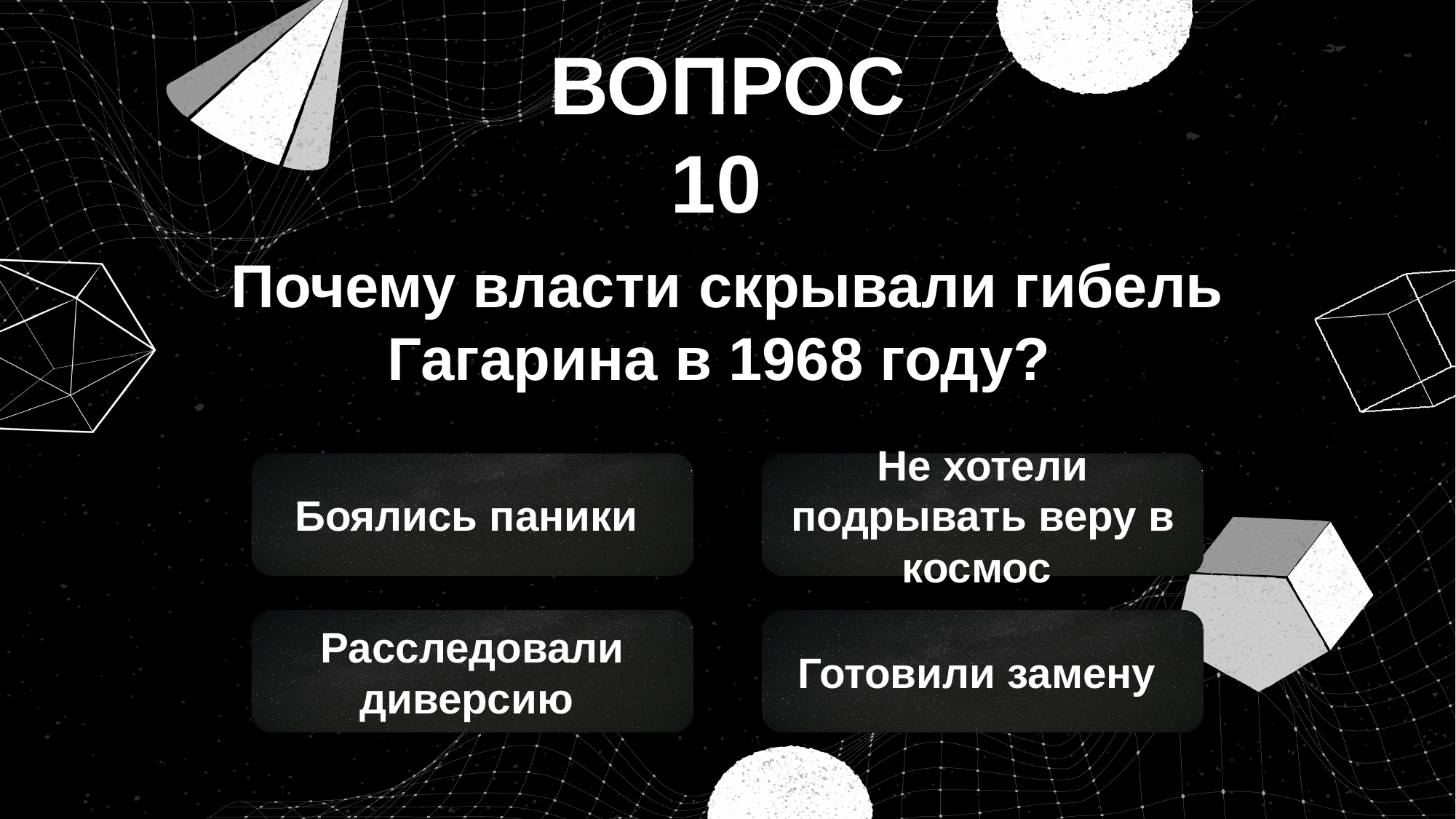

ВОПРОС 10
Почему власти скрывали гибель Гагарина в 1968 году?
Не хотели подрывать веру в космос
Боялись паники
Расследовали диверсию
Готовили замену